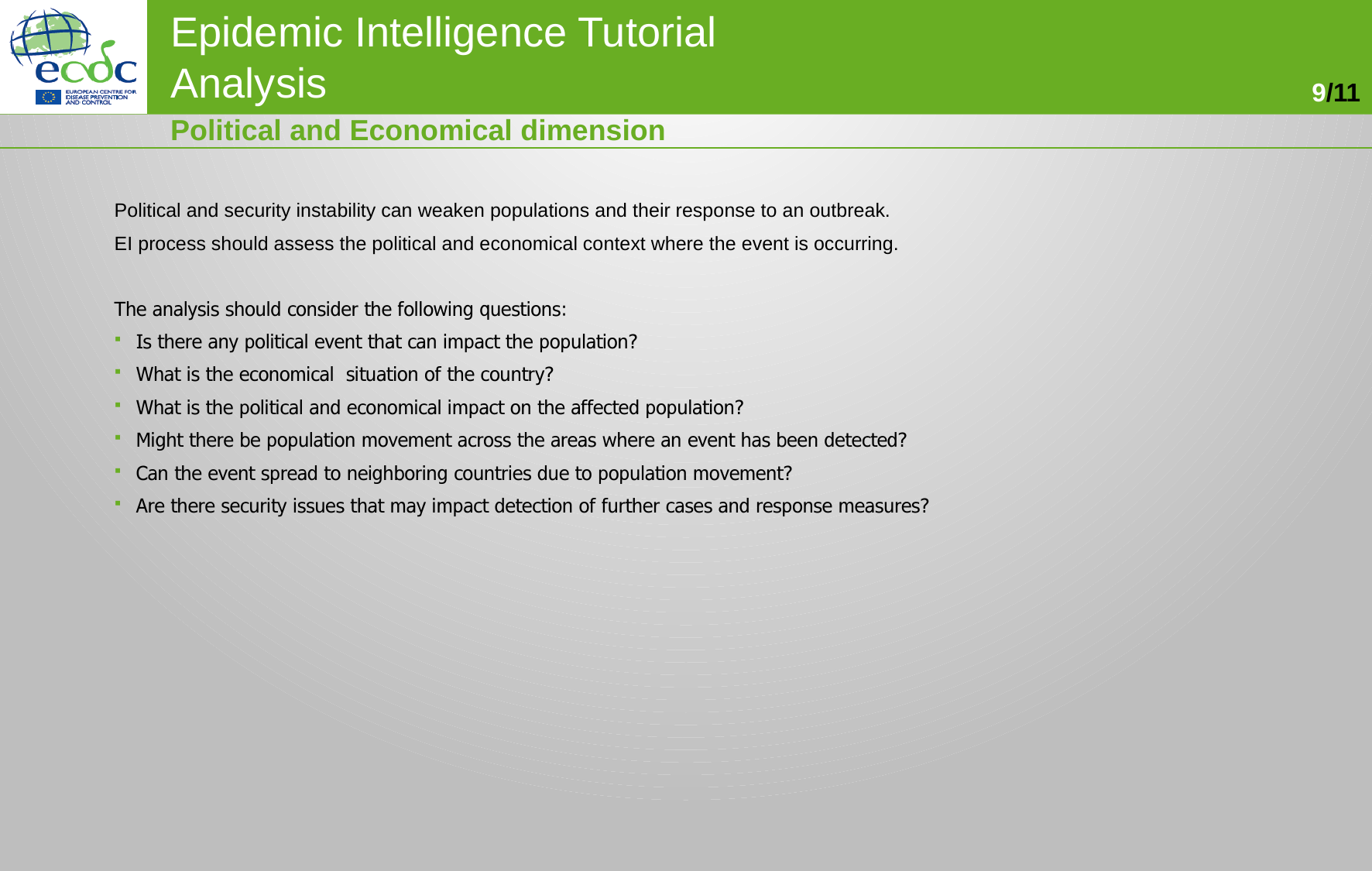

Political and Economical dimension
Political and security instability can weaken populations and their response to an outbreak.
EI process should assess the political and economical context where the event is occurring.

The analysis should consider the following questions:
Is there any political event that can impact the population?
What is the economical  situation of the country?
What is the political and economical impact on the affected population?
Might there be population movement across the areas where an event has been detected?
Can the event spread to neighboring countries due to population movement?
Are there security issues that may impact detection of further cases and response measures?